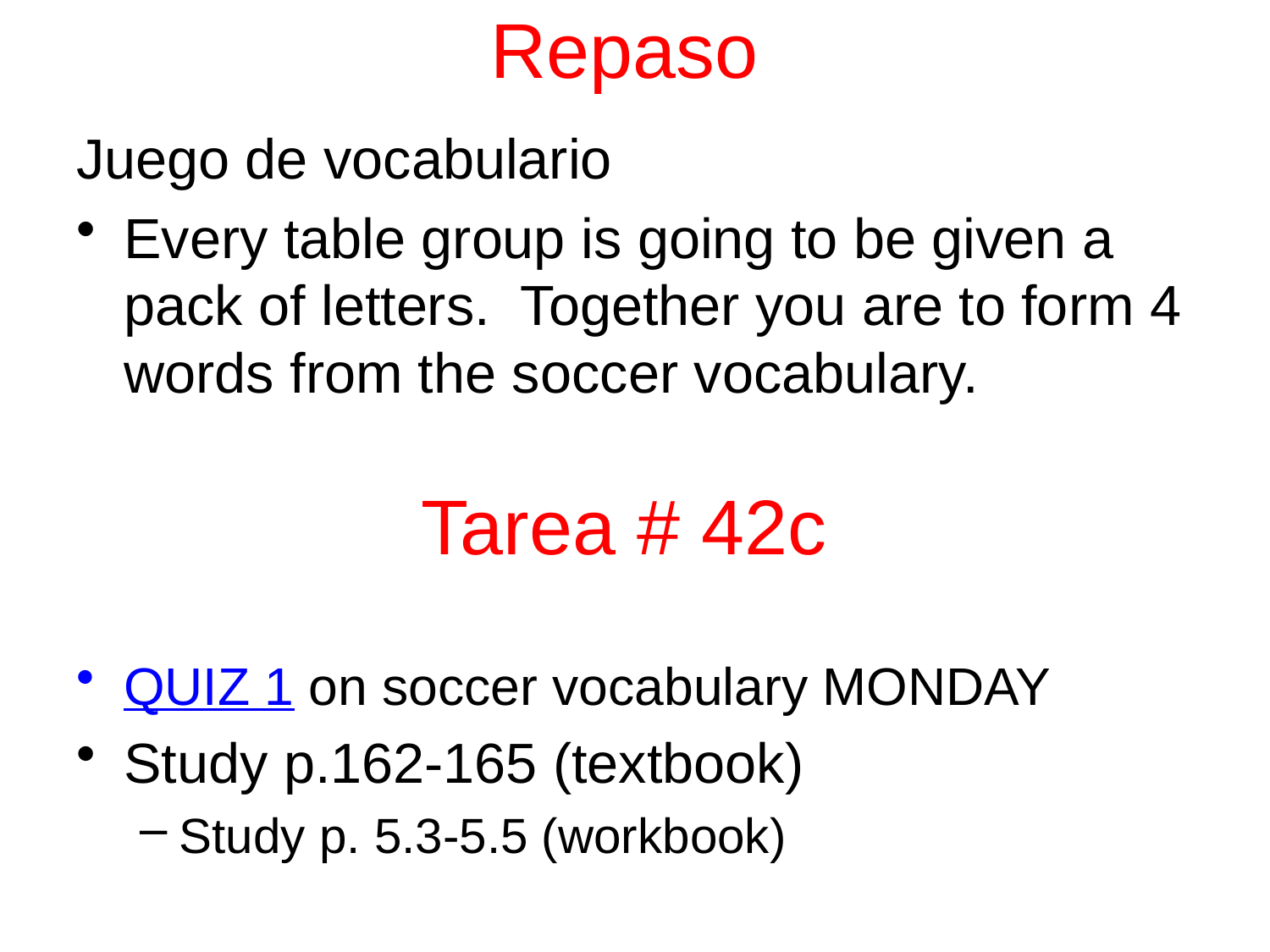

Repaso
Juego de vocabulario
Every table group is going to be given a pack of letters.  Together you are to form 4 words from the soccer vocabulary.

QUIZ 1 on soccer vocabulary MONDAY
Study p.162-165 (textbook)
Study p. 5.3-5.5 (workbook)

# Tarea # 42c